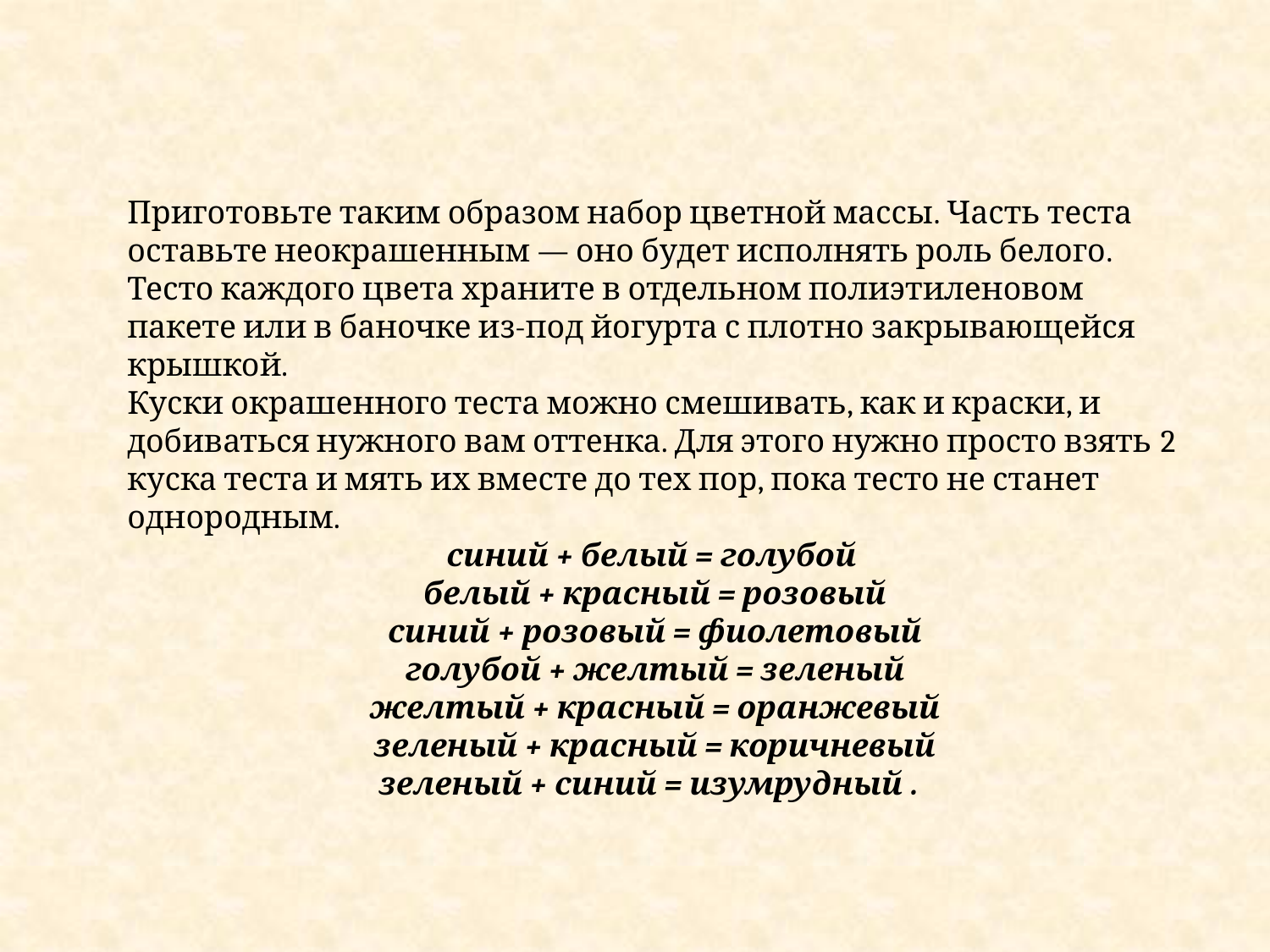

Приготовьте таким образом набор цветной массы. Часть теста оставьте неокрашенным — оно будет исполнять роль белого. Тесто каждого цвета храните в отдельном полиэтиленовом пакете или в баночке из-под йогурта с плотно закрывающейся крышкой.
Куски окрашенного теста можно смешивать, как и краски, и добиваться нужного вам оттенка. Для этого нужно просто взять 2 куска теста и мять их вместе до тех пор, пока тесто не станет однородным.
синий + белый = голубой 
белый + красный = розовый
синий + розовый = фиолетовый
голубой + желтый = зеленый
желтый + красный = оранжевый
зеленый + красный = коричневый
зеленый + синий = изумрудный .